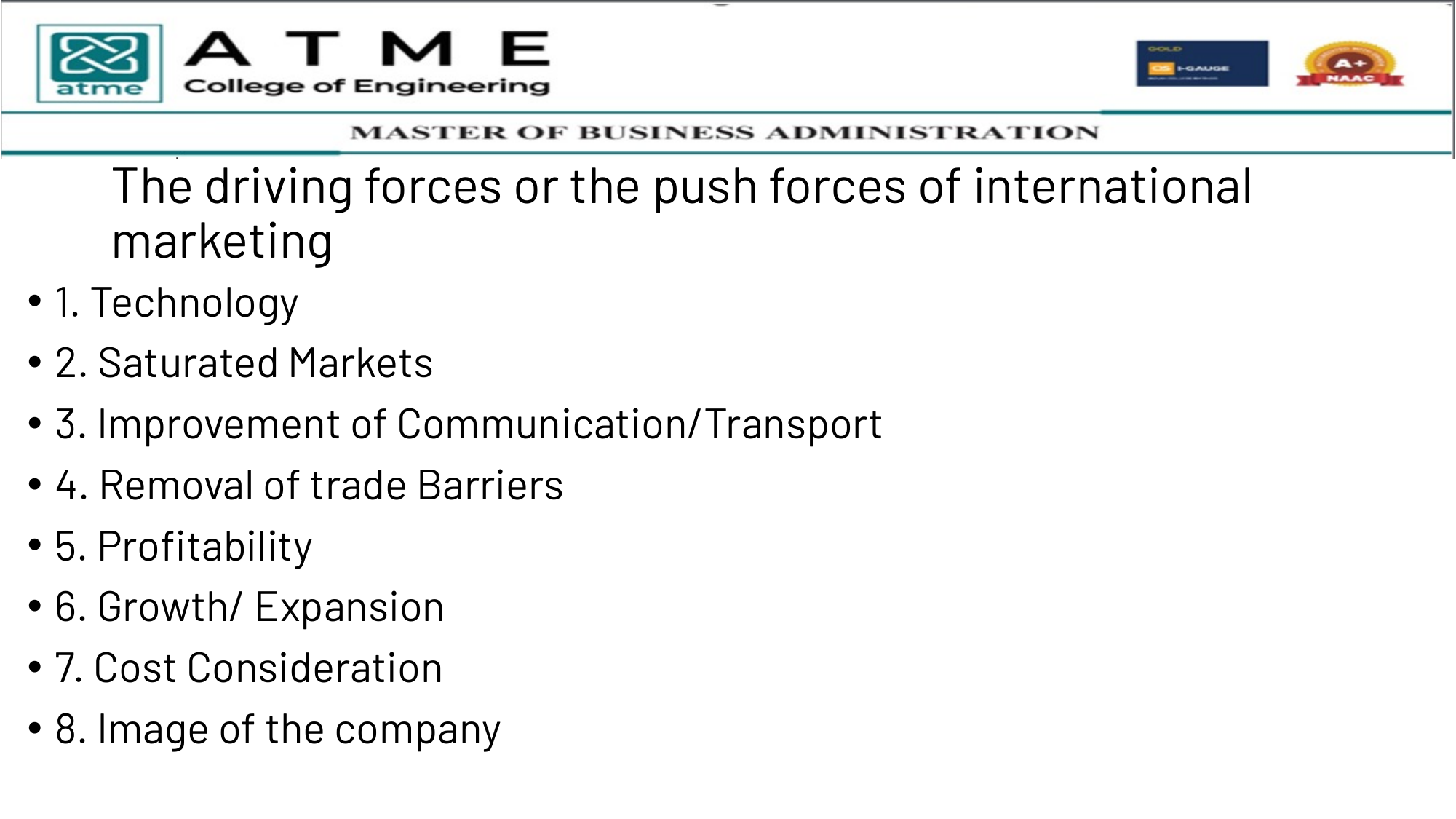

# The driving forces or the push forces of international marketing
1. Technology
2. Saturated Markets
3. Improvement of Communication/Transport
4. Removal of trade Barriers
5. Profitability
6. Growth/ Expansion
7. Cost Consideration
8. Image of the company